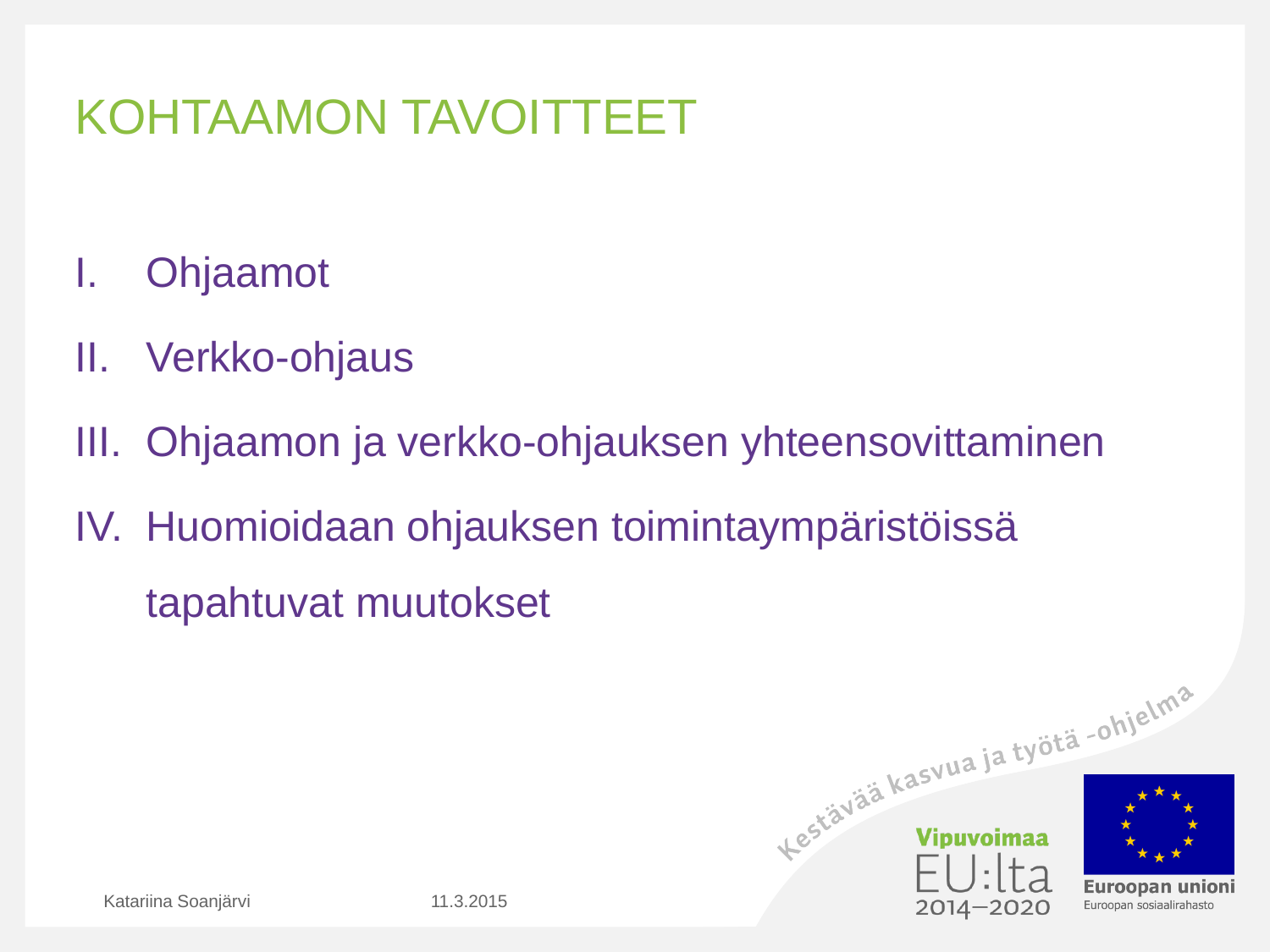

# KOHTAAMON TAVOITTEET
Ohjaamot
Verkko-ohjaus
Ohjaamon ja verkko-ohjauksen yhteensovittaminen
Huomioidaan ohjauksen toimintaympäristöissä tapahtuvat muutokset

Katariina Soanjärvi
11.3.2015